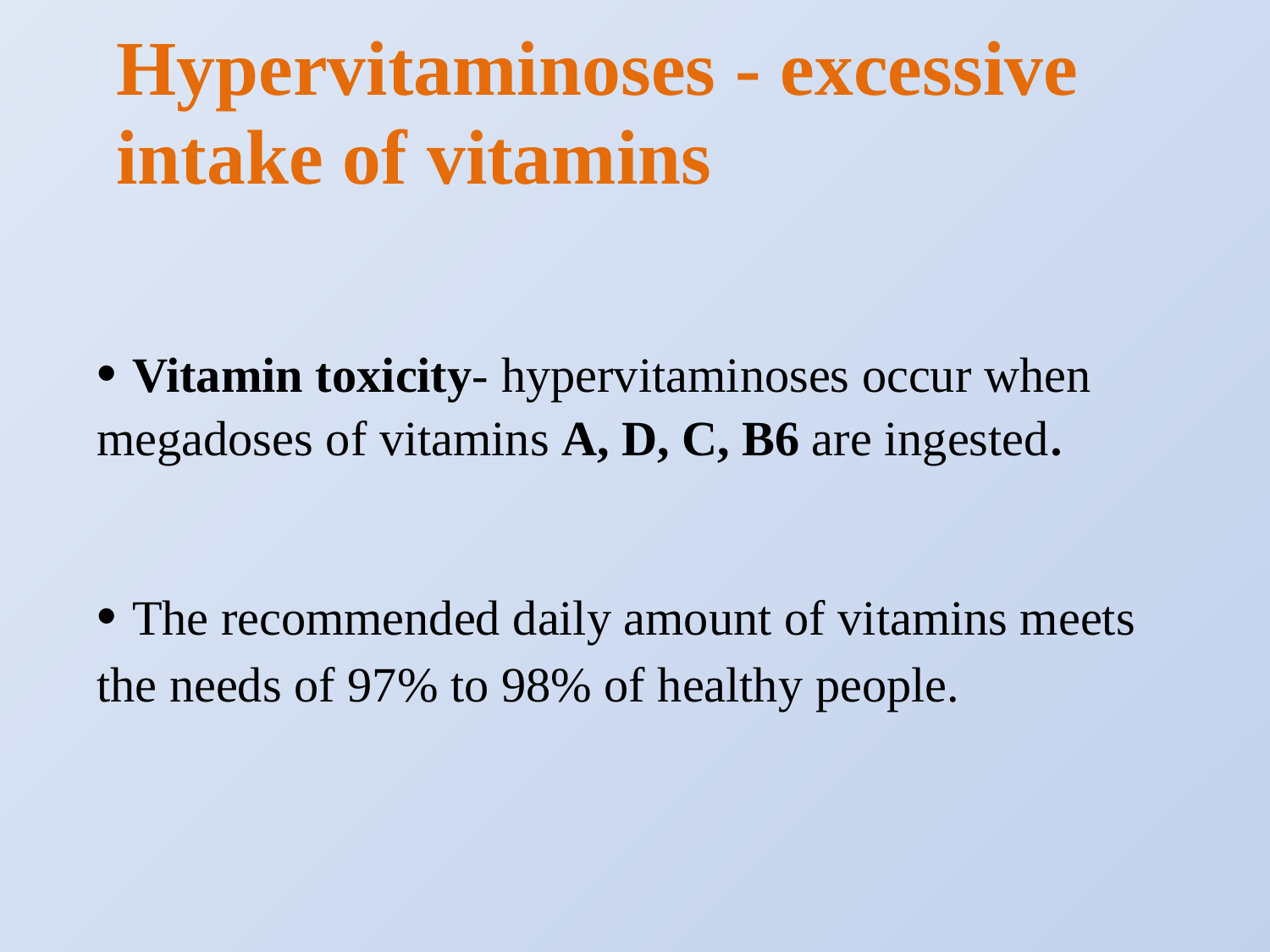

Hypervitaminoses - excessive intake of vitamins

• Vitamin toxicity- hypervitaminoses occur when megadoses of vitamins A, D, C, B6 are ingested.

• The recommended daily amount of vitamins meets the needs of 97% to 98% of healthy people.